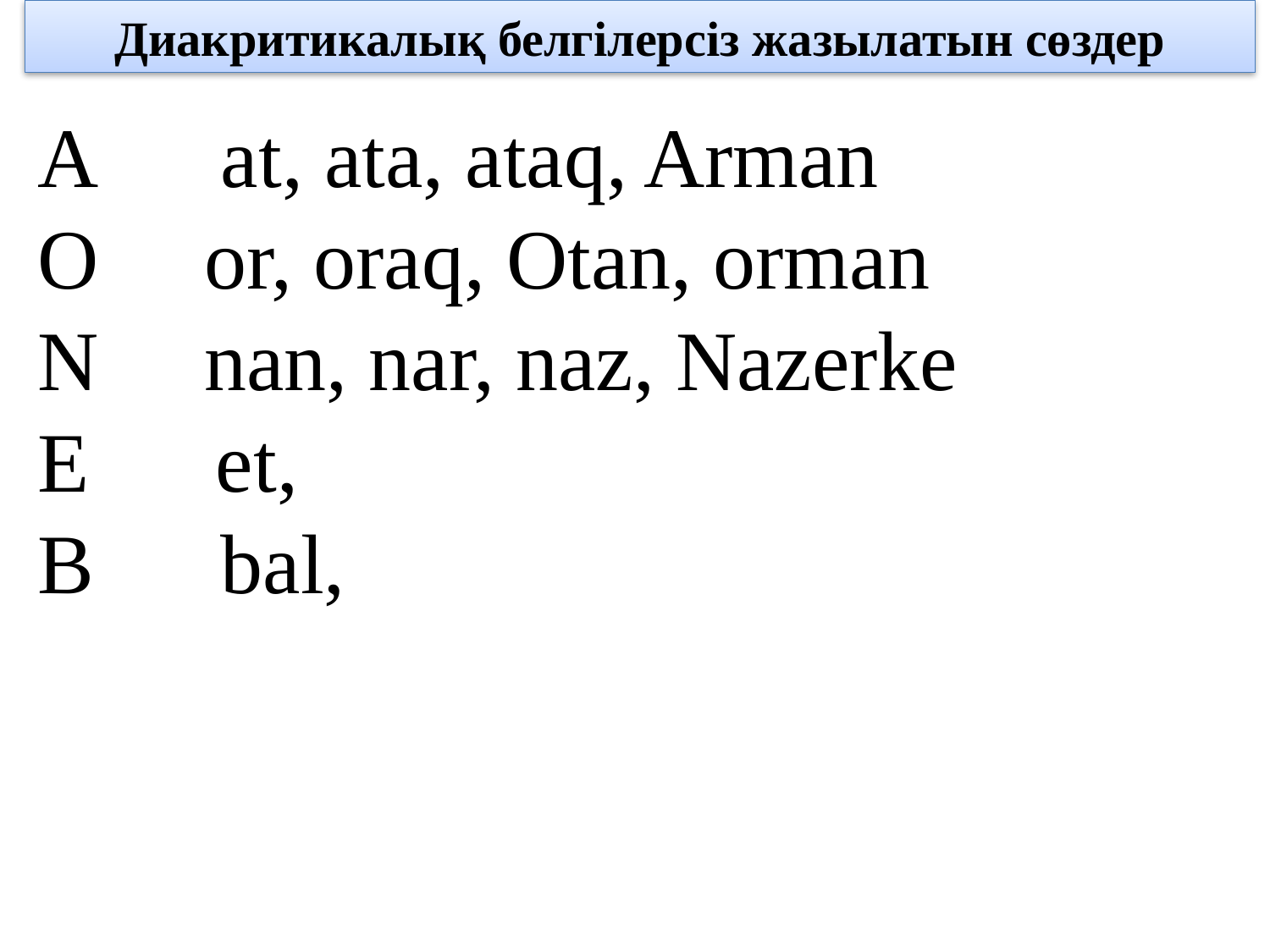

Диакритикалық белгілерсіз жазылатын сөздер
A      at, ata, ataq, Arman
O     or, oraq, Otan, orman
N     nan, nar, naz, Nazerke
E      et,
B      bal,